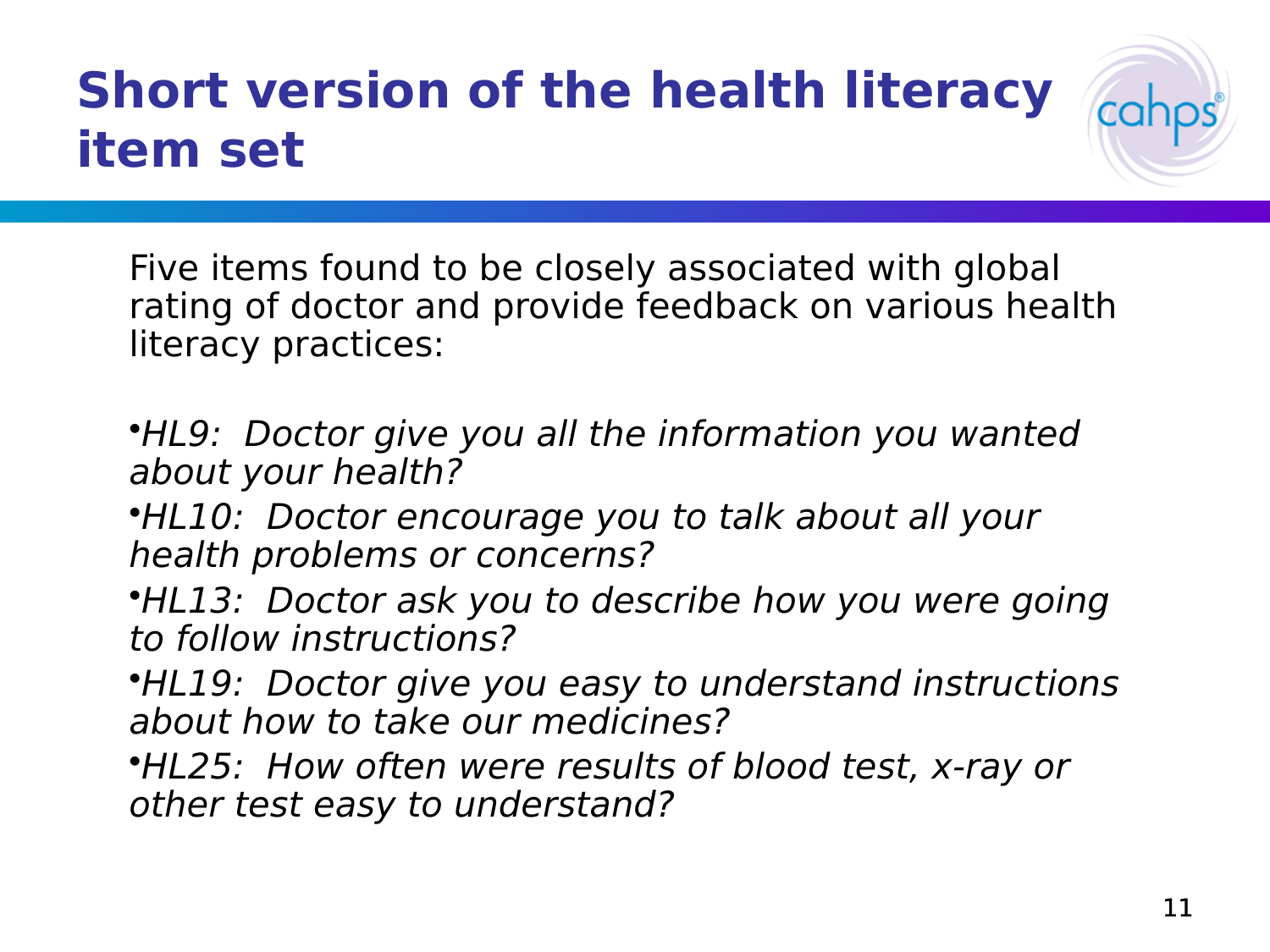

# Short version of the health literacy item set
Five items found to be closely associated with global rating of doctor and provide feedback on various health literacy practices:

HL9:  Doctor give you all the information you wanted about your health?
HL10:  Doctor encourage you to talk about all your health problems or concerns?
HL13:  Doctor ask you to describe how you were going to follow instructions?
HL19:  Doctor give you easy to understand instructions about how to take our medicines?
HL25:  How often were results of blood test, x-ray or other test easy to understand?

11
11